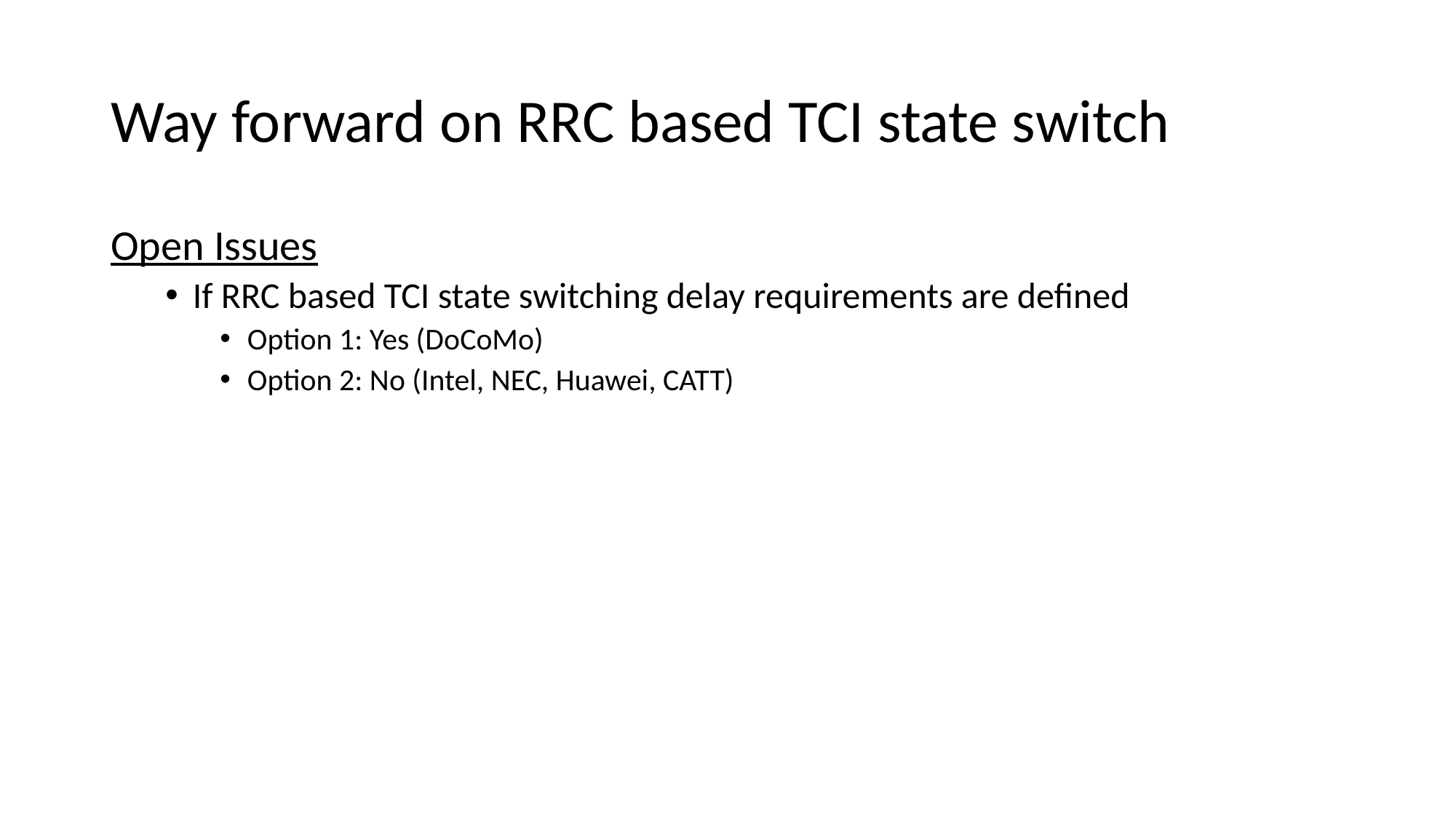

# Way forward on RRC based TCI state switch
Open Issues
If RRC based TCI state switching delay requirements are defined
Option 1: Yes (DoCoMo)
Option 2: No (Intel, NEC, Huawei, CATT)